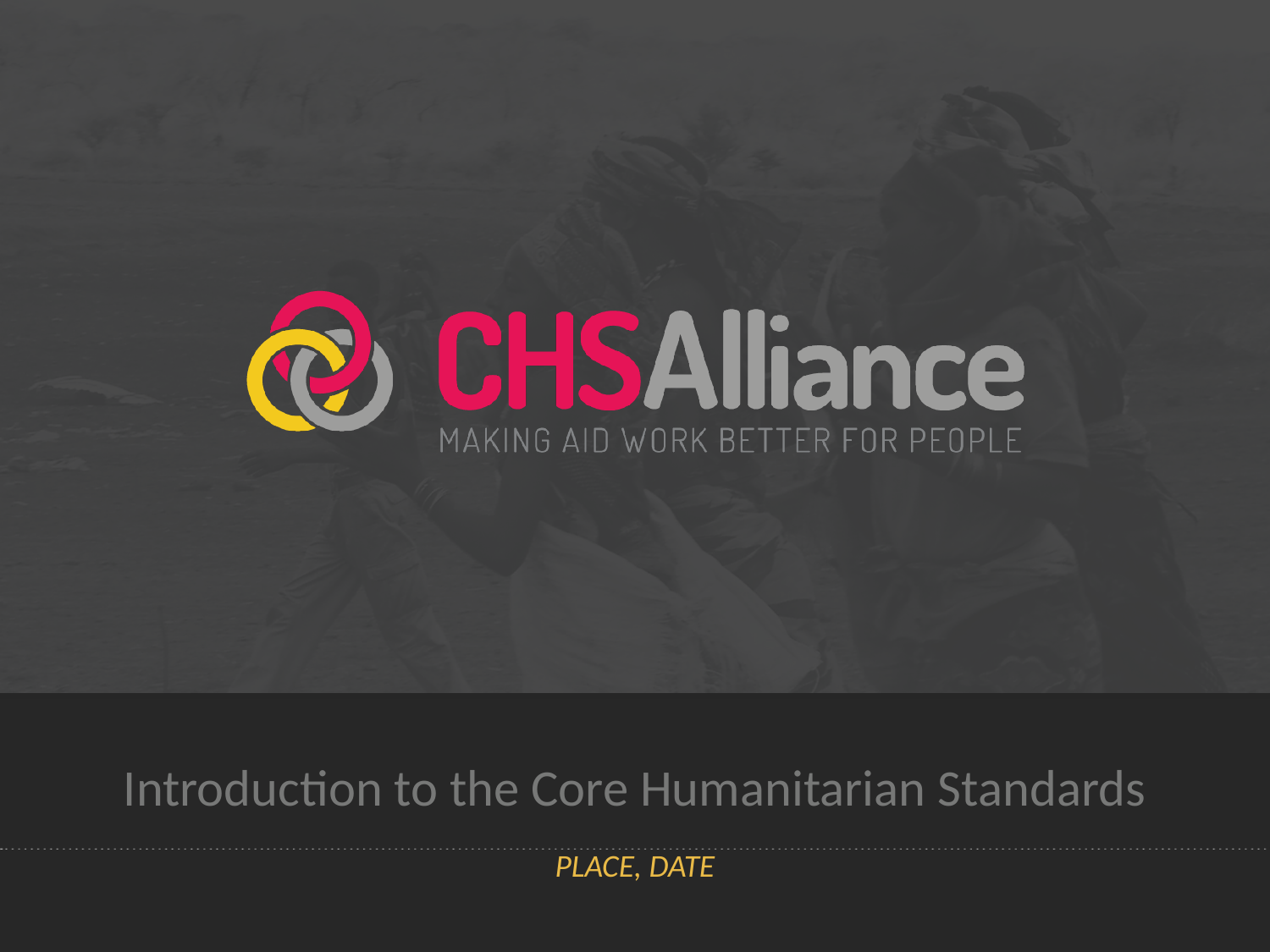

Introduction to the Core Humanitarian Standards
PLACE, DATE